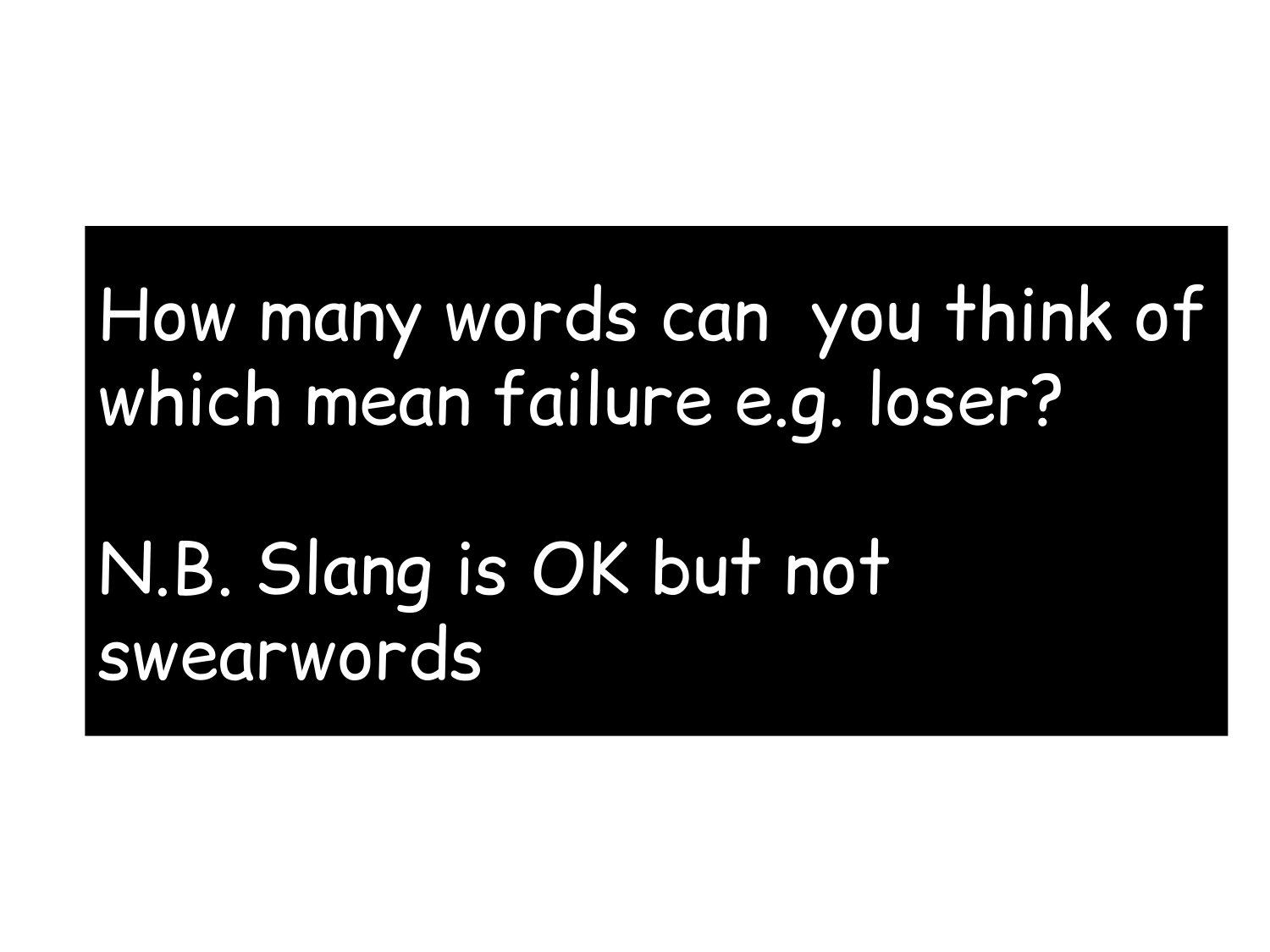

# How many words can  you think of which mean failure e.g. loser? N.B. Slang is OK but not swearwords